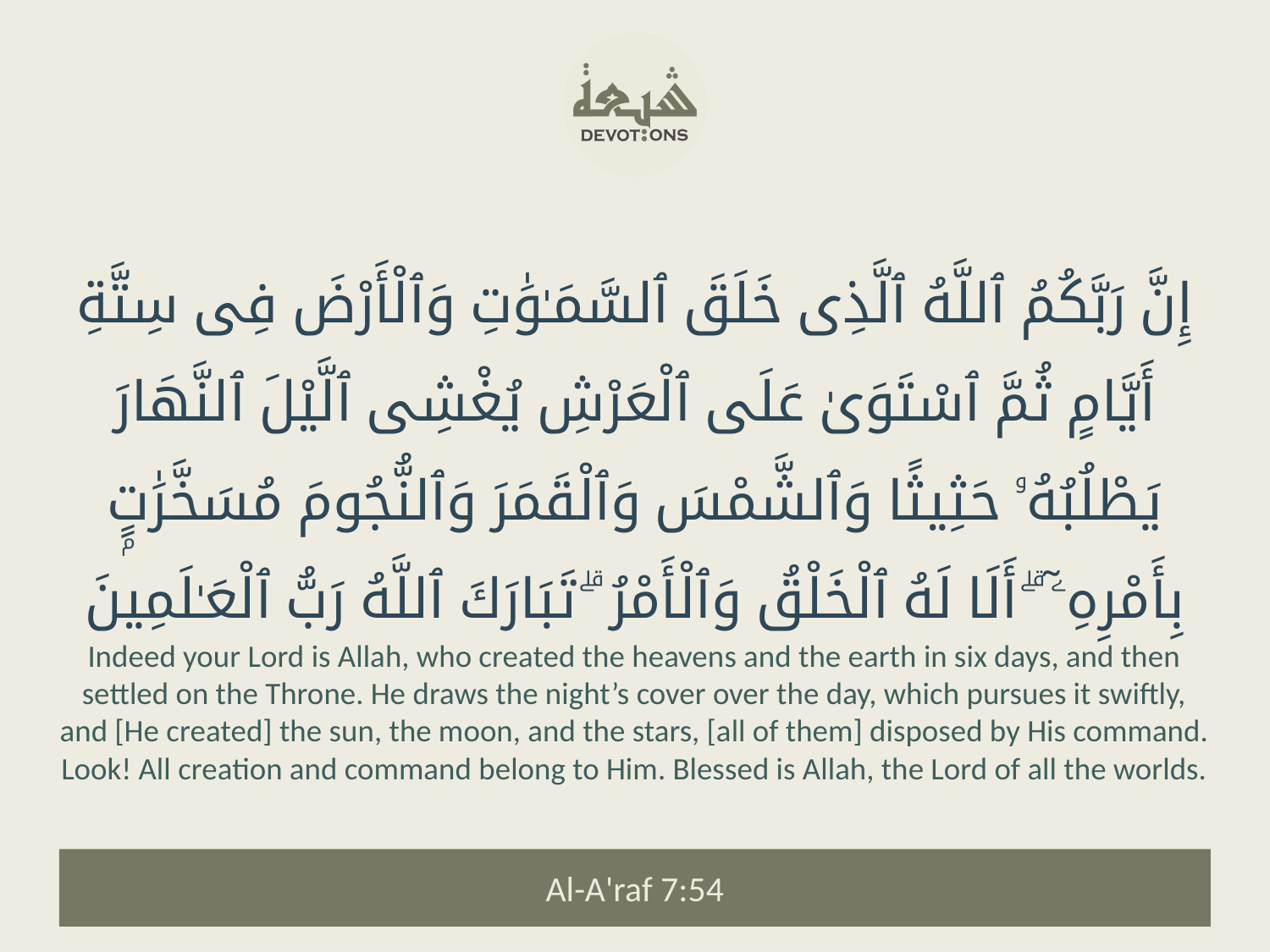

إِنَّ رَبَّكُمُ ٱللَّهُ ٱلَّذِى خَلَقَ ٱلسَّمَـٰوَٰتِ وَٱلْأَرْضَ فِى سِتَّةِ أَيَّامٍ ثُمَّ ٱسْتَوَىٰ عَلَى ٱلْعَرْشِ يُغْشِى ٱلَّيْلَ ٱلنَّهَارَ يَطْلُبُهُۥ حَثِيثًا وَٱلشَّمْسَ وَٱلْقَمَرَ وَٱلنُّجُومَ مُسَخَّرَٰتٍۭ بِأَمْرِهِۦٓ ۗ أَلَا لَهُ ٱلْخَلْقُ وَٱلْأَمْرُ ۗ تَبَارَكَ ٱللَّهُ رَبُّ ٱلْعَـٰلَمِينَ
Indeed your Lord is Allah, who created the heavens and the earth in six days, and then settled on the Throne. He draws the night’s cover over the day, which pursues it swiftly, and [He created] the sun, the moon, and the stars, [all of them] disposed by His command. Look! All creation and command belong to Him. Blessed is Allah, the Lord of all the worlds.
Al-A'raf 7:54